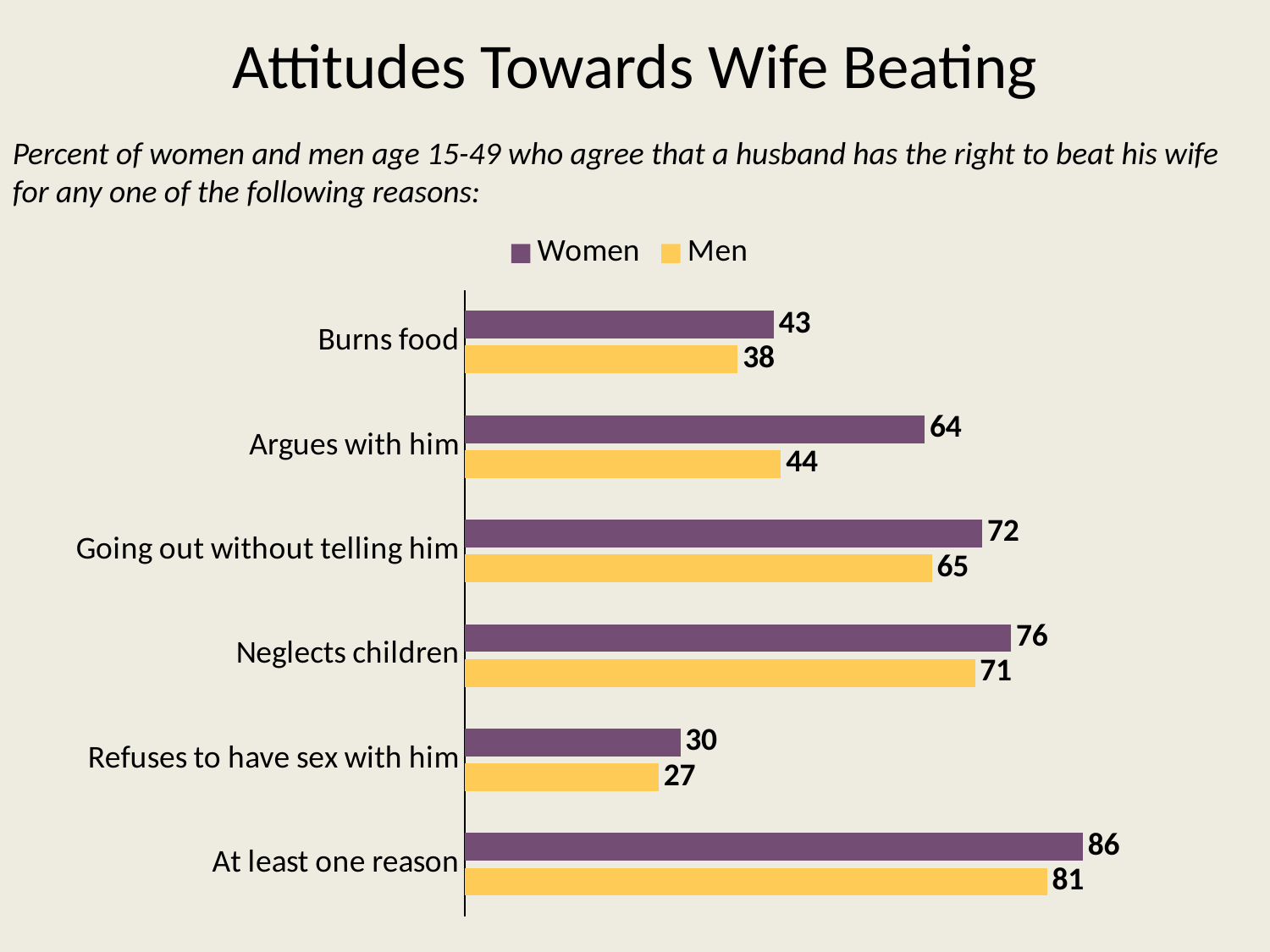

# Attitudes Towards Wife Beating
Percent of women and men age 15-49 who agree that a husband has the right to beat his wife for any one of the following reasons:

### Chart

| Category | Men | Women |
|---|---|---|
| At least one reason | 81.0 | 86.0 |
| Refuses to have sex with him | 27.0 | 30.0 |
| Neglects children | 71.0 | 76.0 |
| Going out without telling him | 65.0 | 72.0 |
| Argues with him | 44.0 | 64.0 |
| Burns food | 38.0 | 43.0 |